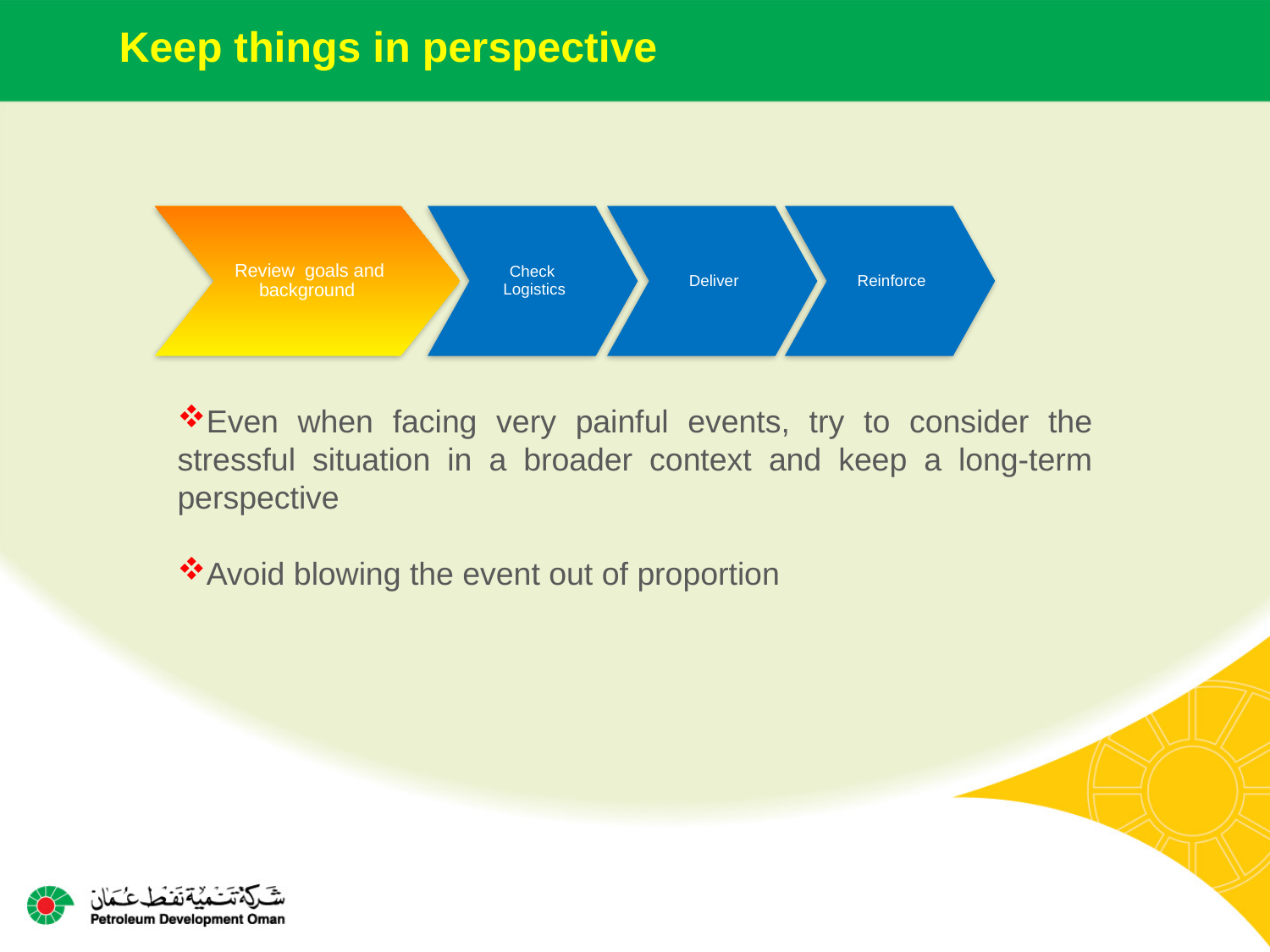

Keep things in perspective

Check
Logistics
Reinforce
Review  goals and background
Deliver

Even when facing very painful events, try to consider the stressful situation in a broader context and keep a long-term perspective

Avoid blowing the event out of proportion